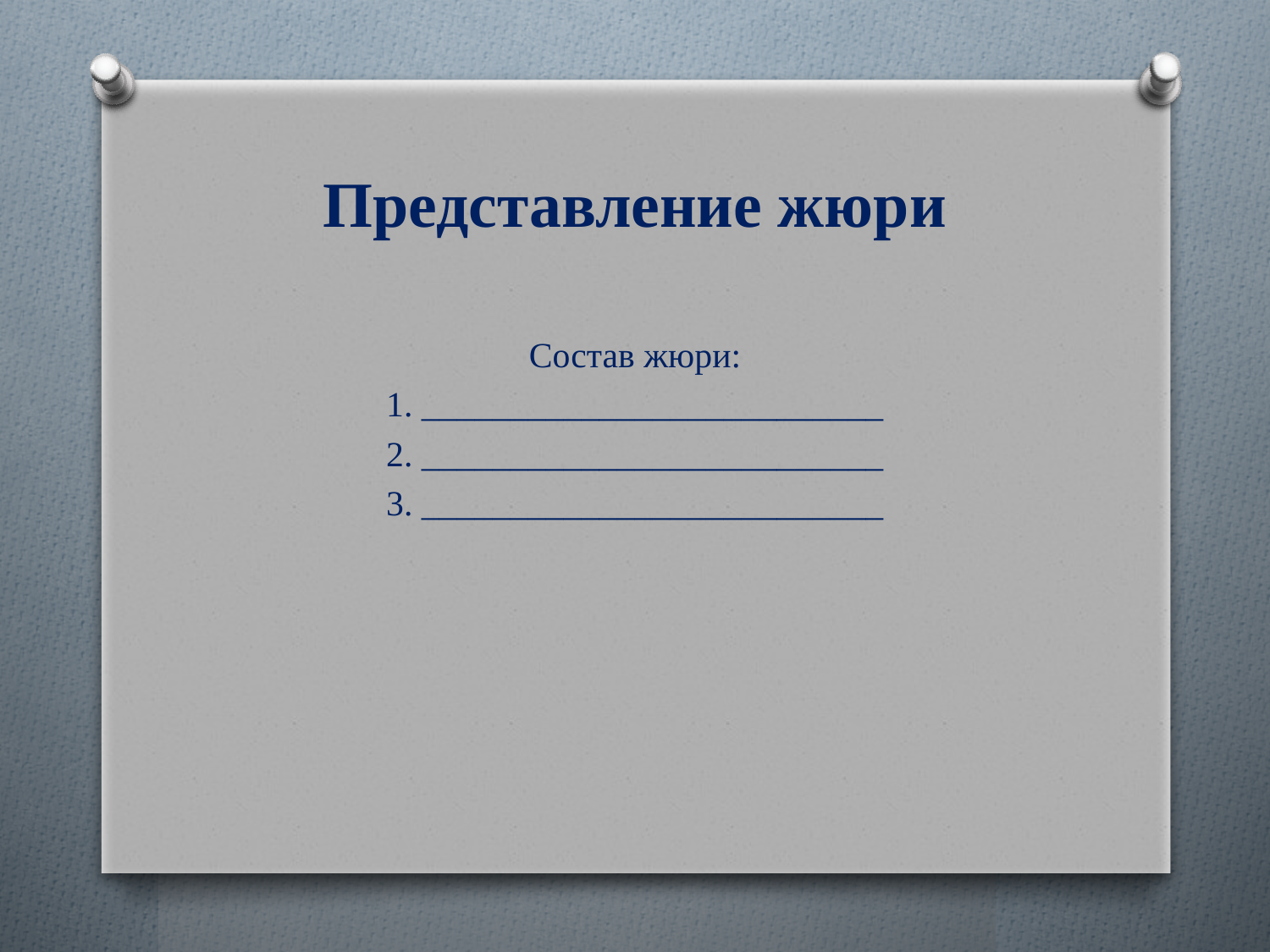

# Представление жюри
Состав жюри:
1. __________________________
2. __________________________
3. __________________________